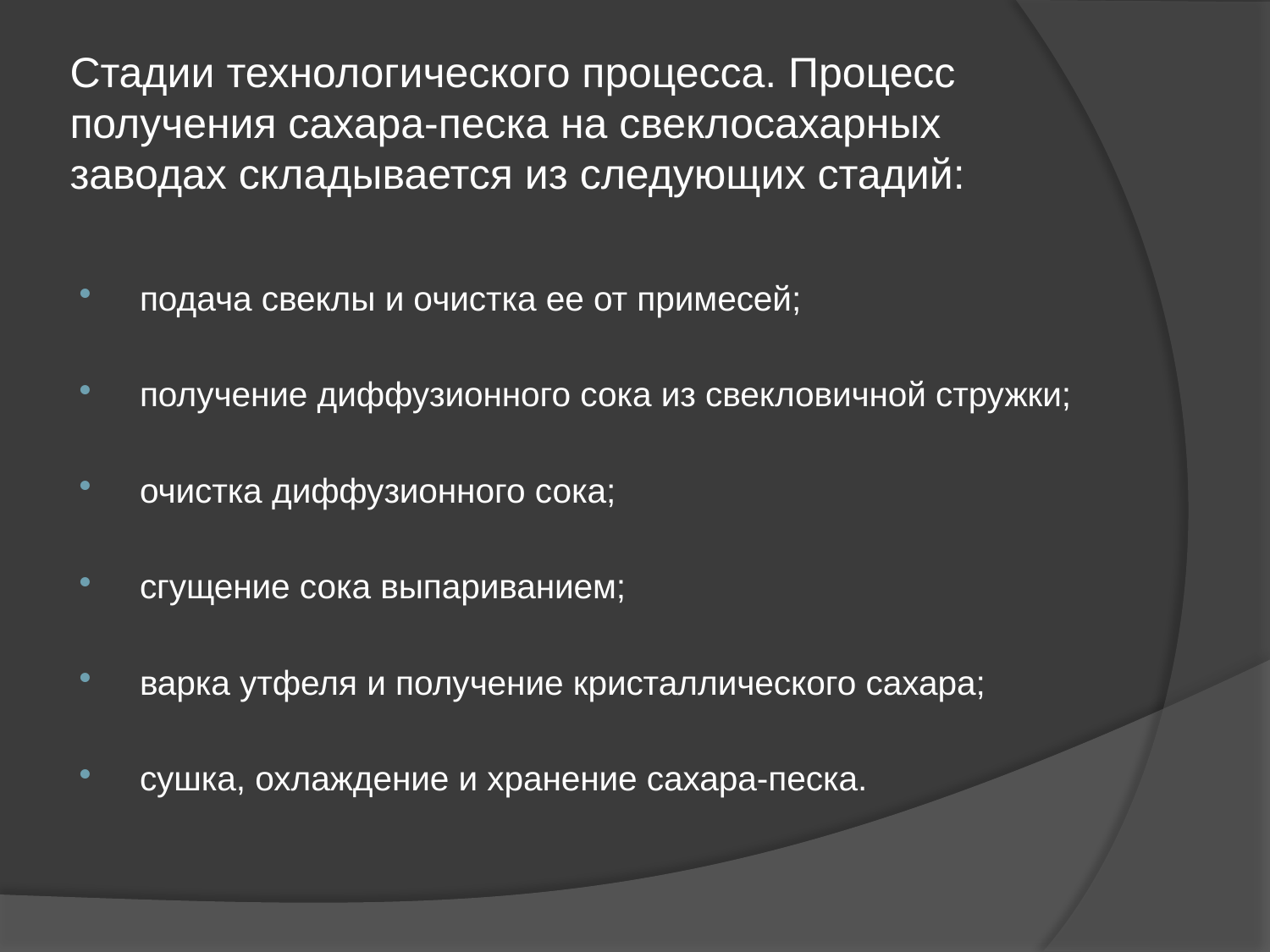

# Стадии технологического процесса. Процесс получения сахара-песка на свеклосахарных заводах складывается из следующих стадий:

 подача свеклы и очистка ее от примесей;

 получение диффузионного сока из свекловичной стружки;

 очистка диффузионного сока;

 сгущение сока выпариванием;

 варка утфеля и получение кристаллического сахара;

 сушка, охлаждение и хранение сахара-песка.